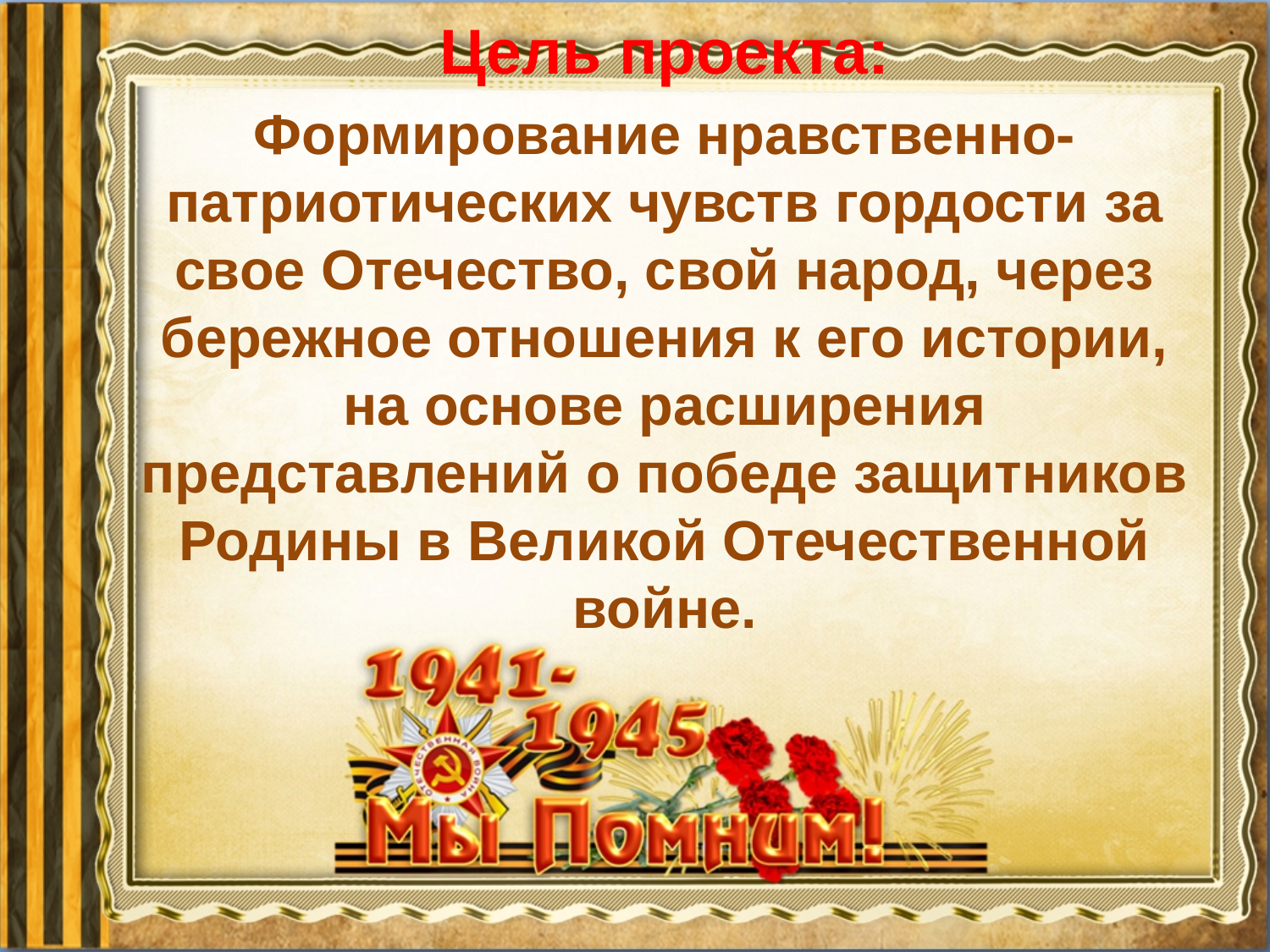

Цель проекта:
Формирование нравственно-патриотических чувств гордости за свое Отечество, свой народ, через бережное отношения к его истории, на основе расширения представлений о победе защитников Родины в Великой Отечественной войне.